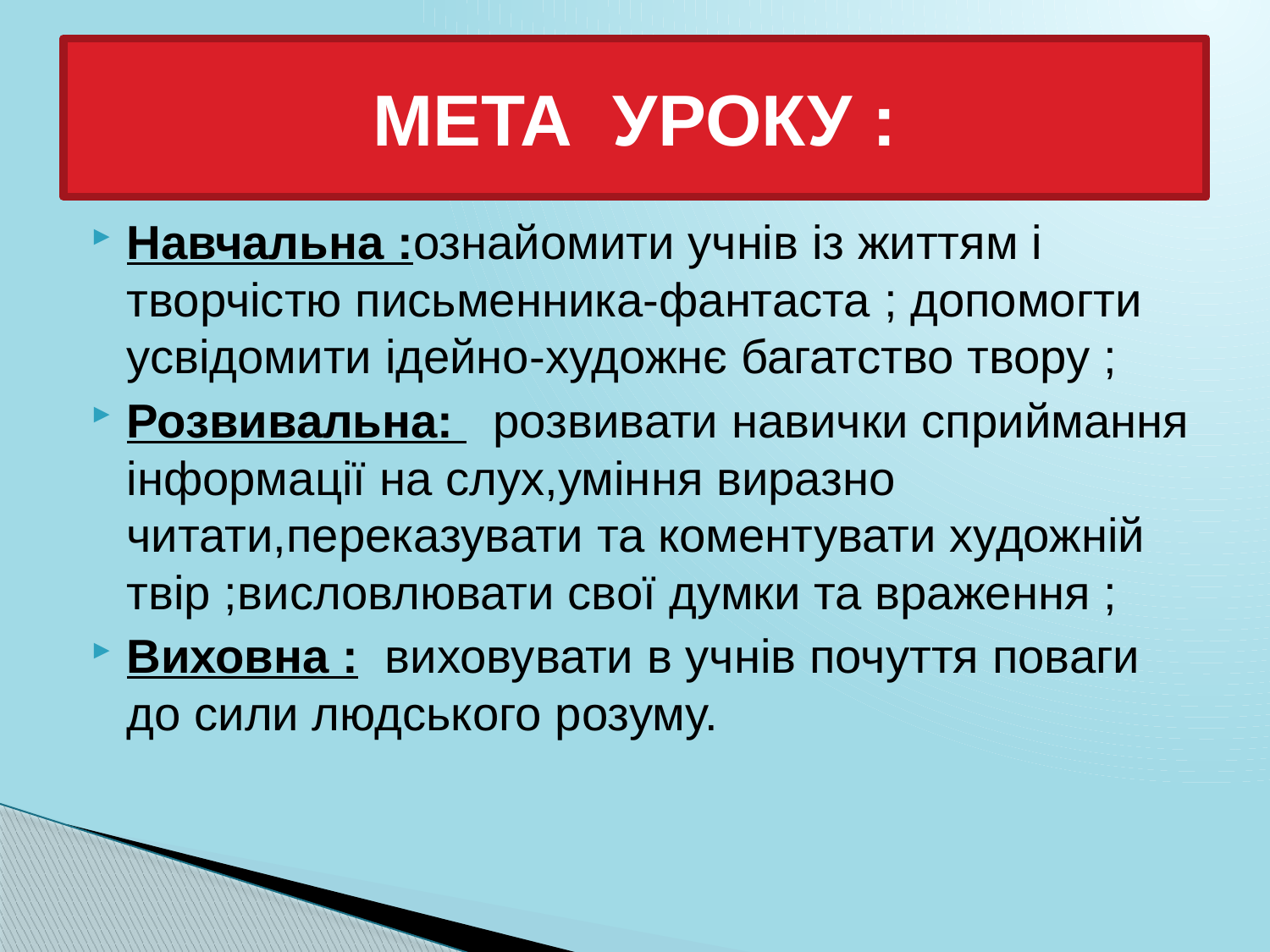

# МЕТА  УРОКУ :
Навчальна :ознайомити учнів із життям і творчістю письменника-фантаста ; допомогти усвідомити ідейно-художнє багатство твору ;
Розвивальна:   розвивати навички сприймання інформації на слух,уміння виразно читати,переказувати та коментувати художній твір ;висловлювати свої думки та враження ;
Виховна :  виховувати в учнів почуття поваги до сили людського розуму.